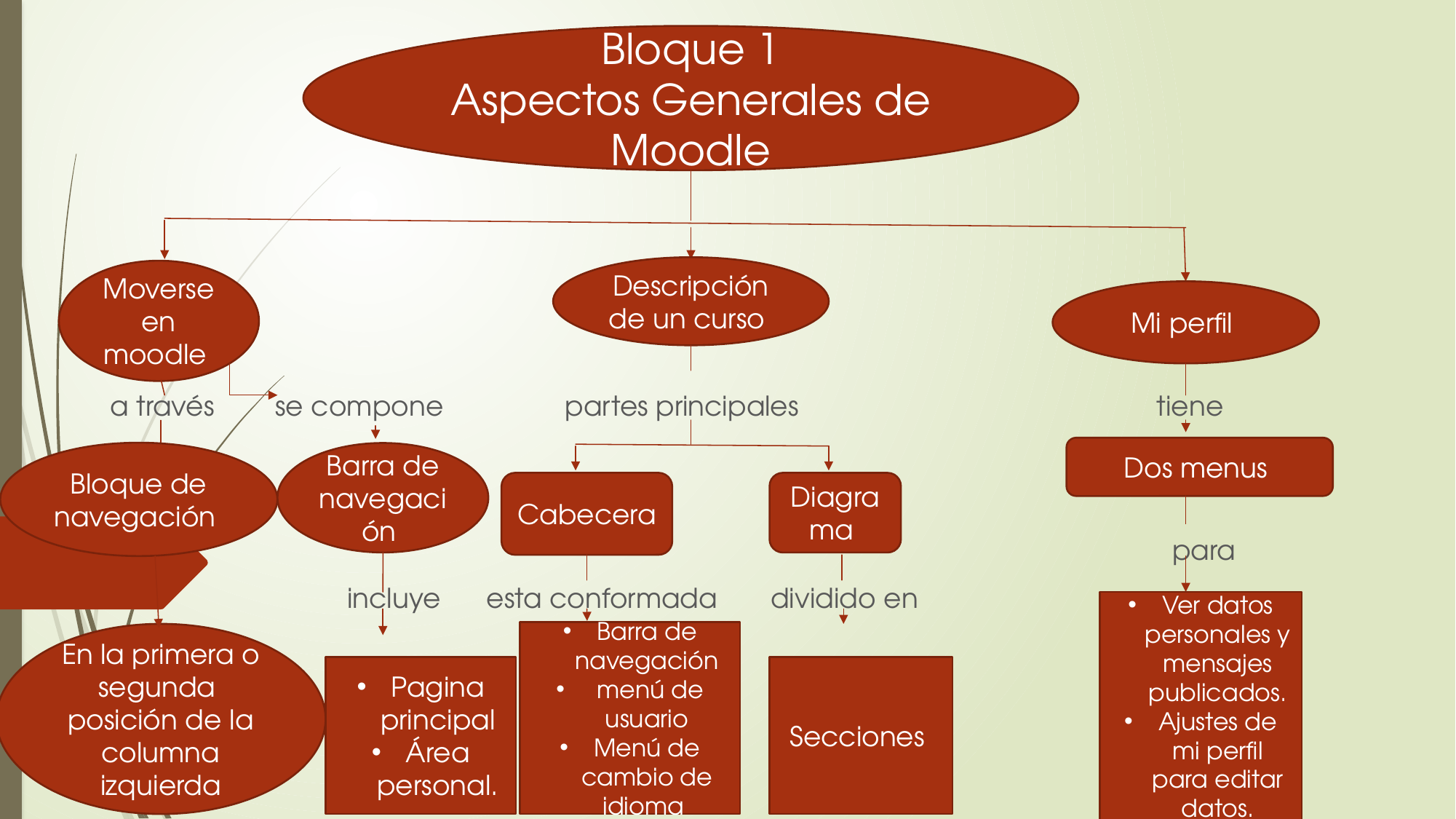

a través        se compone                partes principales                                               tiene

                                           incluye
                                                                                                                                                        para
                                            incluye      esta conformada       dividido en
Bloque 1
Aspectos Generales de Moodle
Descripción de un curso
Moverse en moodle
Mi perfil
Dos menus
Bloque de navegación
Barra de navegación
Cabecera
Diagrama
Ver datos personales y mensajes publicados.
Ajustes de mi perfil para editar datos.
Barra de navegación
 menú de usuario
Menú de cambio de idioma
En la primera o segunda  posición de la columna izquierda
Pagina principal
Área personal.
Secciones